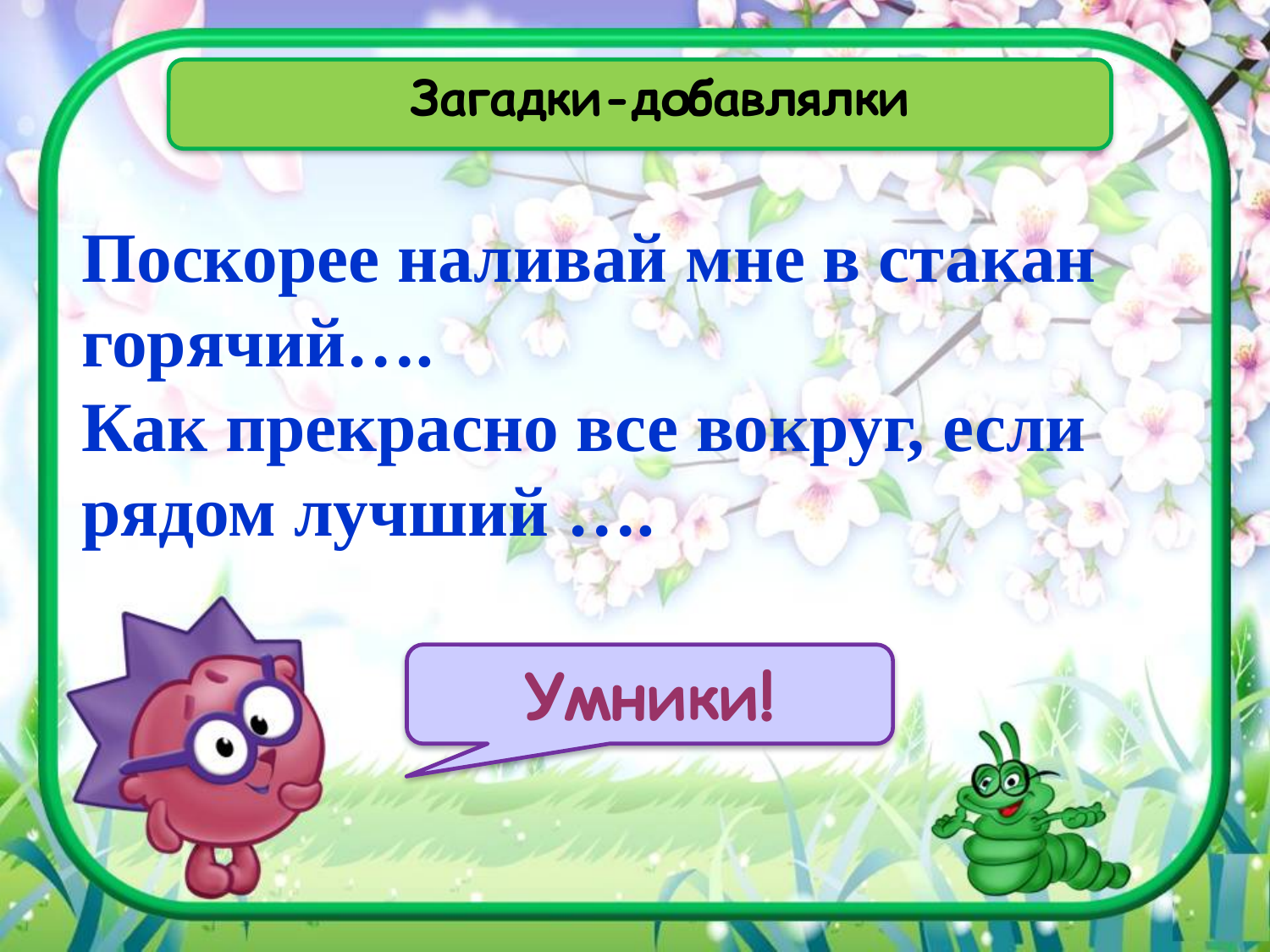

Загадки-добавлялки
Поскорее наливай мне в стакан горячий….
Как прекрасно все вокруг, если рядом лучший ….

Умники!